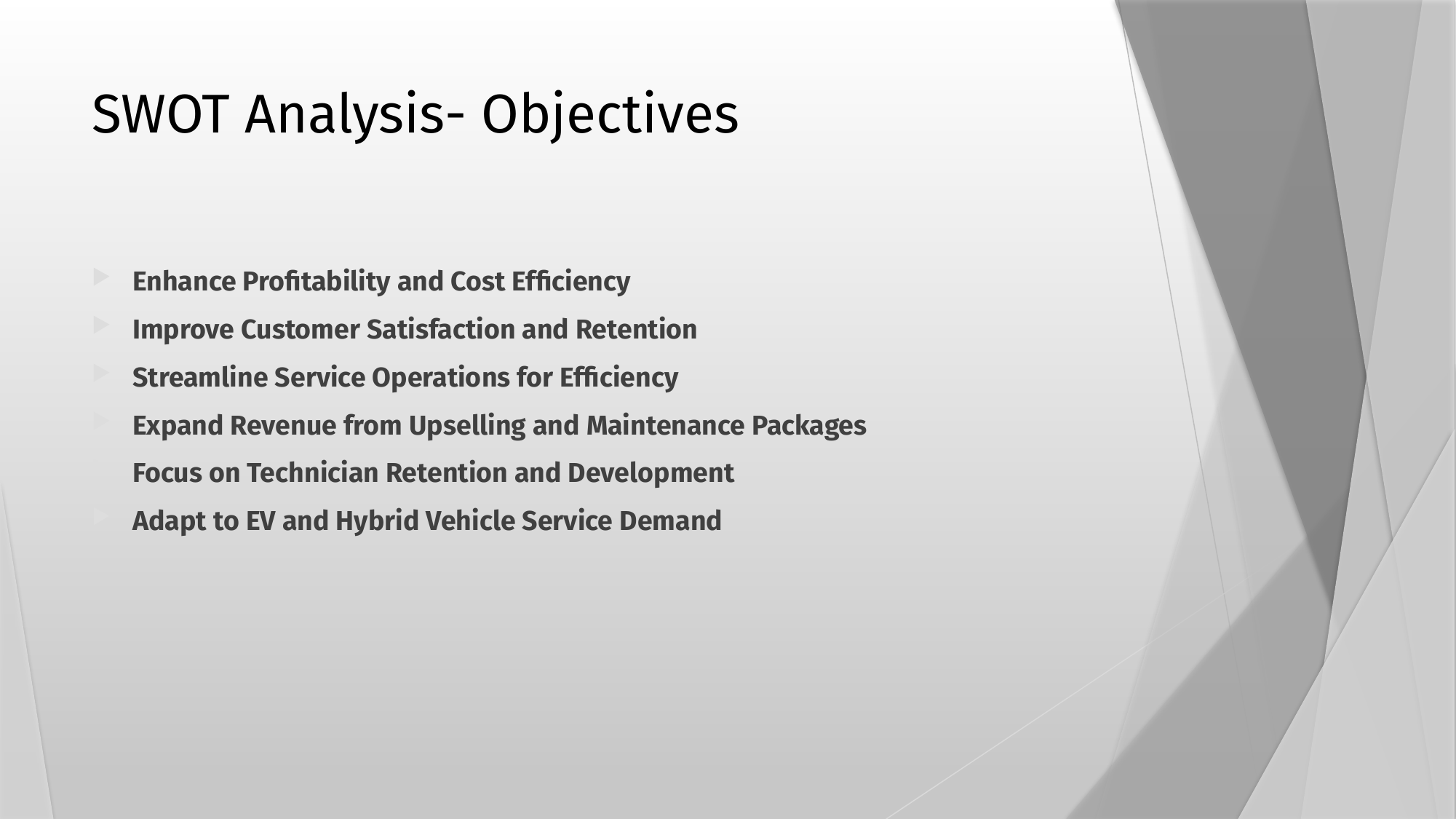

# SWOT Analysis- Objectives
Enhance Profitability and Cost Efficiency
Improve Customer Satisfaction and Retention
Streamline Service Operations for Efficiency
Expand Revenue from Upselling and Maintenance Packages
Focus on Technician Retention and Development
Adapt to EV and Hybrid Vehicle Service Demand